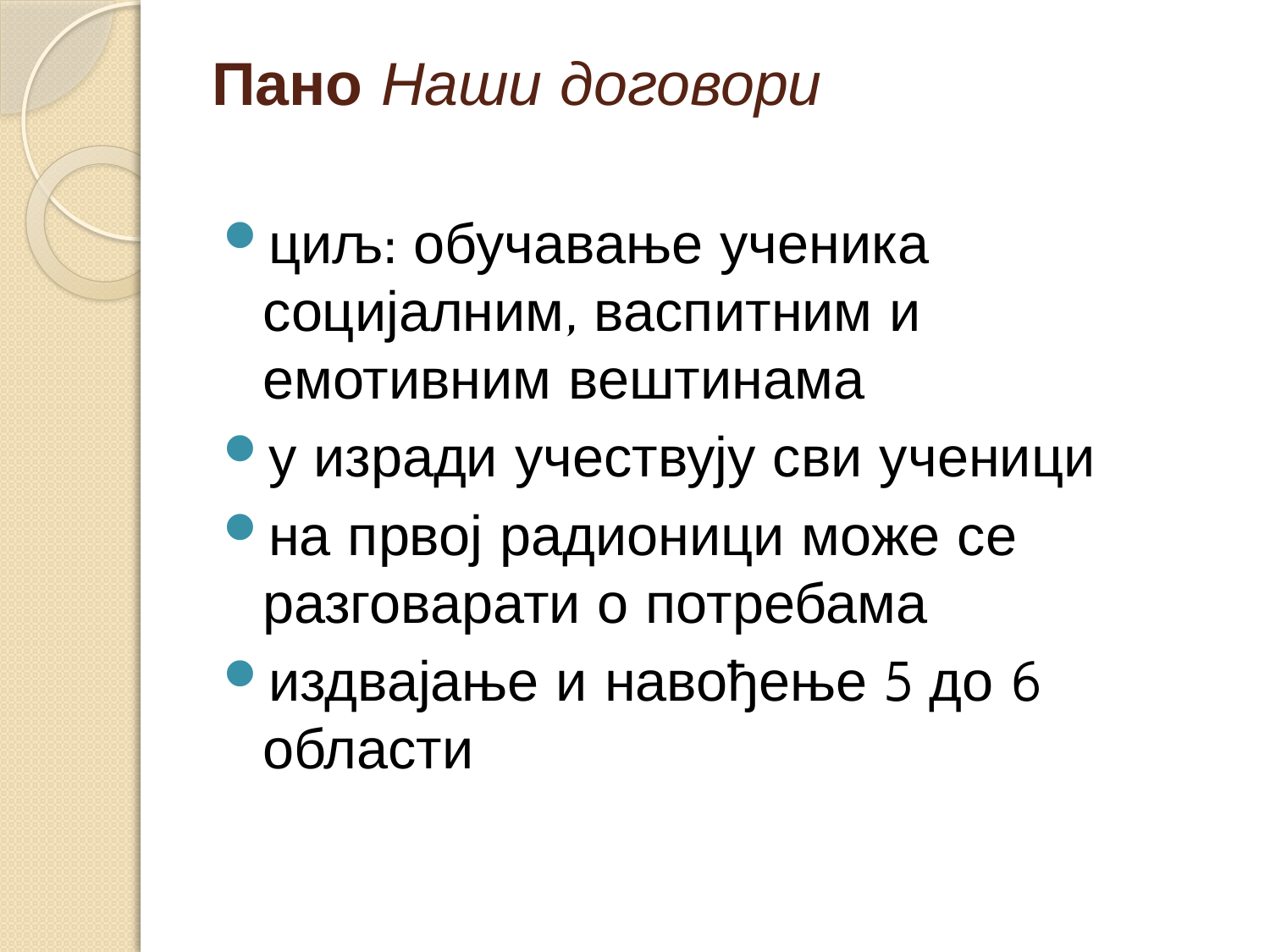

# Пано Наши договори
циљ: обучавање ученика социјалним, васпитним и емотивним вештинама
у изради учествују сви ученици
на првој радионици може се разговарати о потребама
издвајање и навођење 5 до 6 области